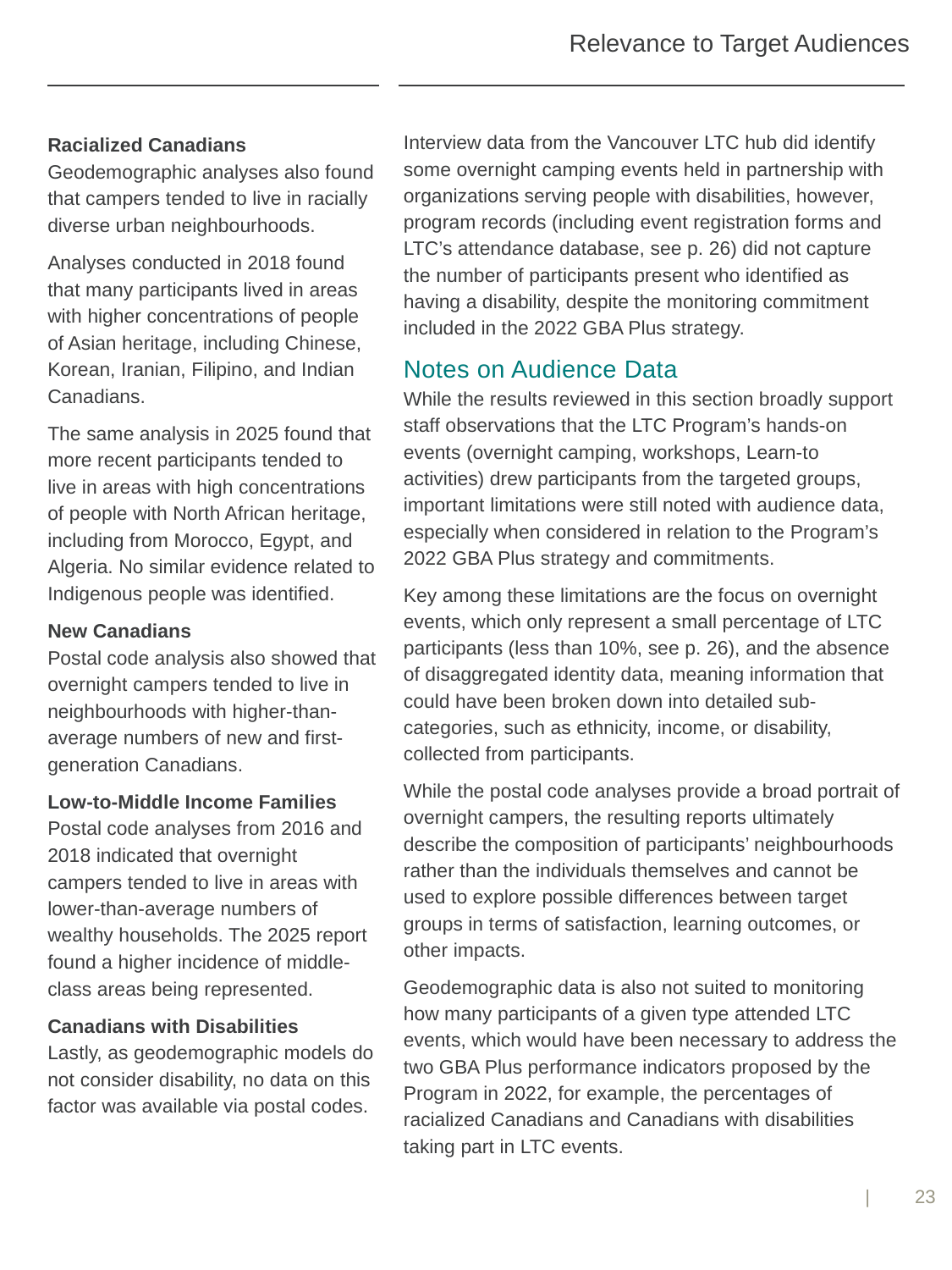

# Relevance to Target Audiences
Interview data from the Vancouver LTC hub did identify some overnight camping events held in partnership with organizations serving people with disabilities, however, program records (including event registration forms and LTC’s attendance database, see p. 26) did not capture the number of participants present who identified as having a disability, despite the monitoring commitment included in the 2022 GBA Plus strategy.
Notes on Audience Data
While the results reviewed in this section broadly support staff observations that the LTC Program’s hands-on events (overnight camping, workshops, Learn-to activities) drew participants from the targeted groups, important limitations were still noted with audience data, especially when considered in relation to the Program’s 2022 GBA Plus strategy and commitments.
Key among these limitations are the focus on overnight events, which only represent a small percentage of LTC participants (less than 10%, see p. 26), and the absence of disaggregated identity data, meaning information that could have been broken down into detailed sub-categories, such as ethnicity, income, or disability, collected from participants.
While the postal code analyses provide a broad portrait of overnight campers, the resulting reports ultimately describe the composition of participants’ neighbourhoods rather than the individuals themselves and cannot be used to explore possible differences between target groups in terms of satisfaction, learning outcomes, or other impacts.
Geodemographic data is also not suited to monitoring how many participants of a given type attended LTC events, which would have been necessary to address the two GBA Plus performance indicators proposed by the Program in 2022, for example, the percentages of racialized Canadians and Canadians with disabilities taking part in LTC events.

Racialized Canadians
Geodemographic analyses also found that campers tended to live in racially diverse urban neighbourhoods.
Analyses conducted in 2018 found that many participants lived in areas with higher concentrations of people of Asian heritage, including Chinese, Korean, Iranian, Filipino, and Indian Canadians.
The same analysis in 2025 found that more recent participants tended to live in areas with high concentrations of people with North African heritage, including from Morocco, Egypt, and Algeria. No similar evidence related to Indigenous people was identified.
New Canadians
Postal code analysis also showed that overnight campers tended to live in neighbourhoods with higher-than-average numbers of new and first-generation Canadians.
Low-to-Middle Income Families
Postal code analyses from 2016 and 2018 indicated that overnight campers tended to live in areas with lower-than-average numbers of wealthy households. The 2025 report found a higher incidence of middle-class areas being represented.
Canadians with Disabilities
Lastly, as geodemographic models do not consider disability, no data on this factor was available via postal codes.